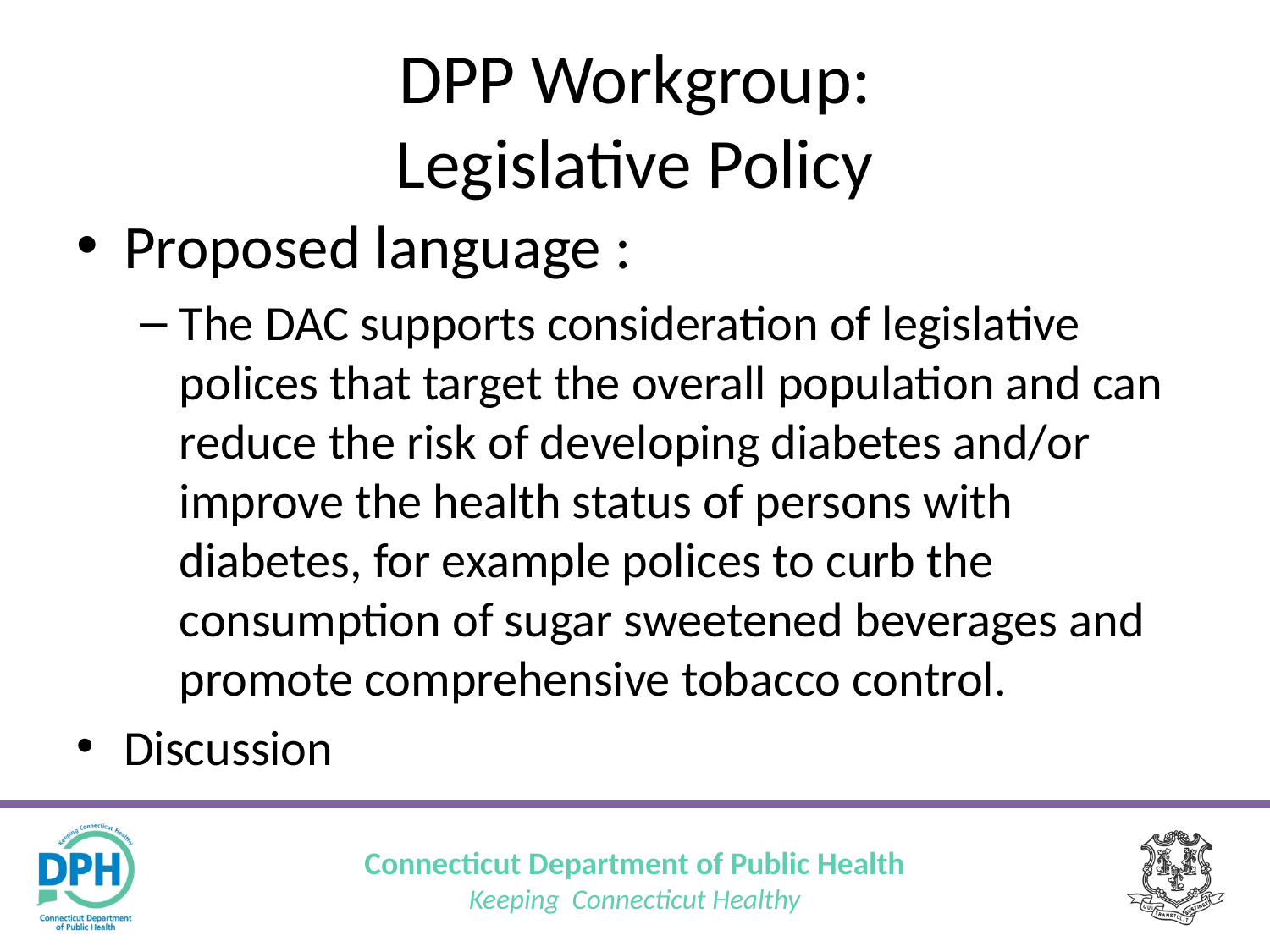

# DPP Workgroup: Legislative Policy
Proposed language :
The DAC supports consideration of legislative polices that target the overall population and can reduce the risk of developing diabetes and/or improve the health status of persons with diabetes, for example polices to curb the consumption of sugar sweetened beverages and promote comprehensive tobacco control.
Discussion